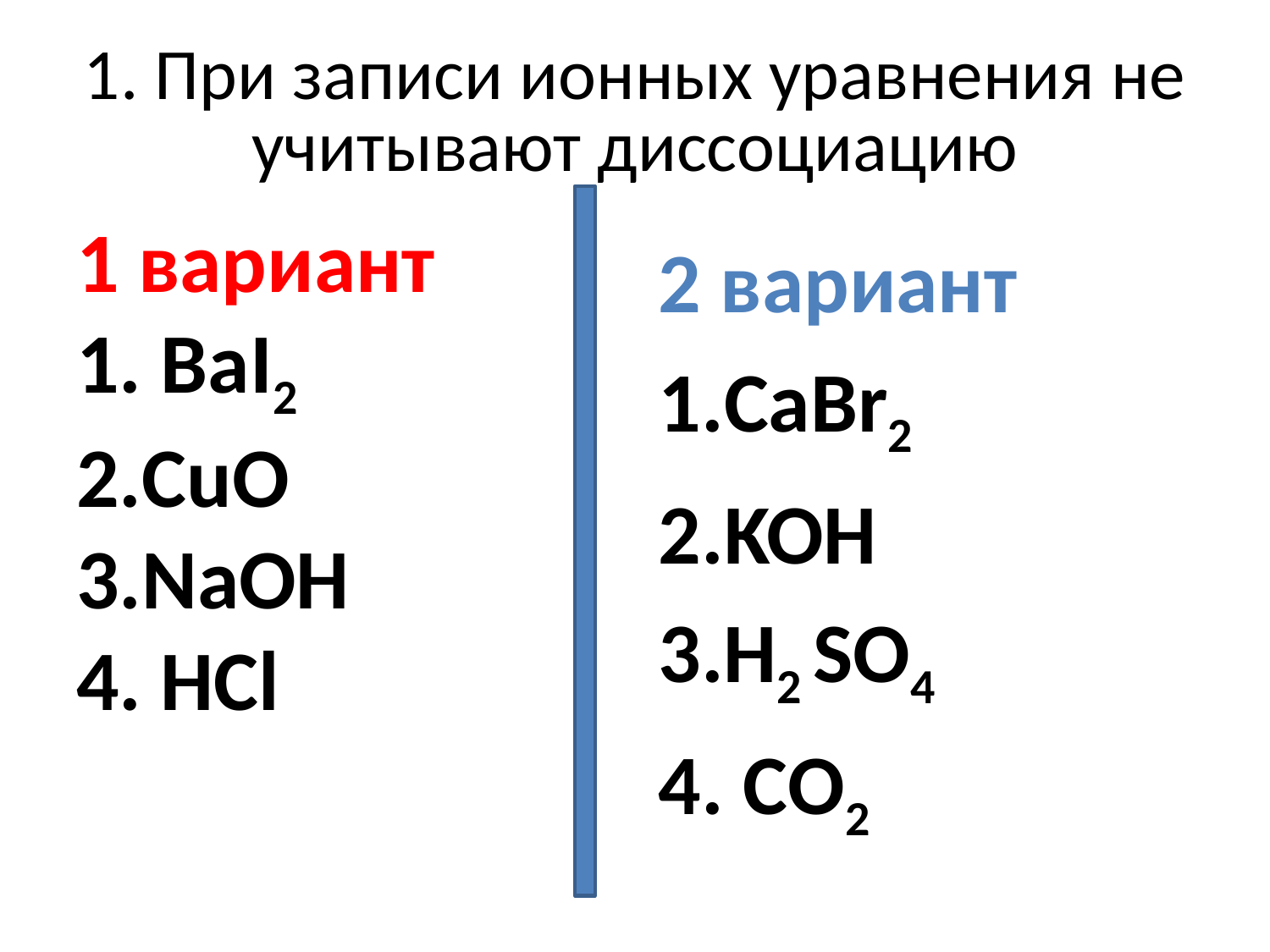

# 1. При записи ионных уравнения не учитывают диссоциацию

1 вариант
1. ВаI2
2.CuО
3.NaOH
4. НCl
2 вариант
1.CaBr2
2.KOH
3.H2 SО4
4. CO2